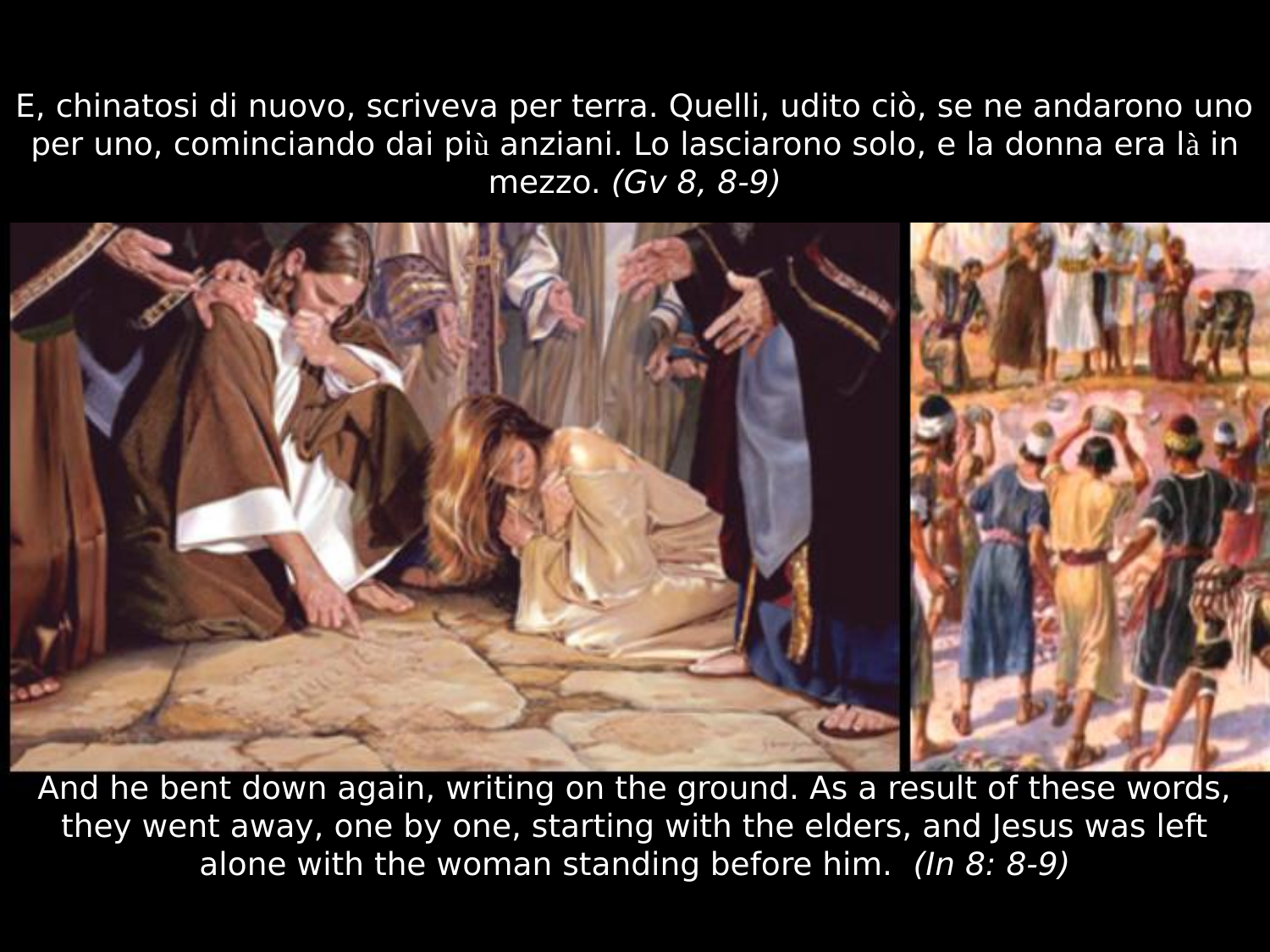

# E, chinatosi di nuovo, scriveva per terra. Quelli, udito ciò, se ne andarono uno per uno, cominciando dai più anziani. Lo lasciarono solo, e la donna era là in mezzo. (Gv 8, 8-9)
And he bent down again, writing on the ground. As a result of these words, they went away, one by one, starting with the elders, and Jesus was left alone with the woman standing before him.  (In 8: 8-9)